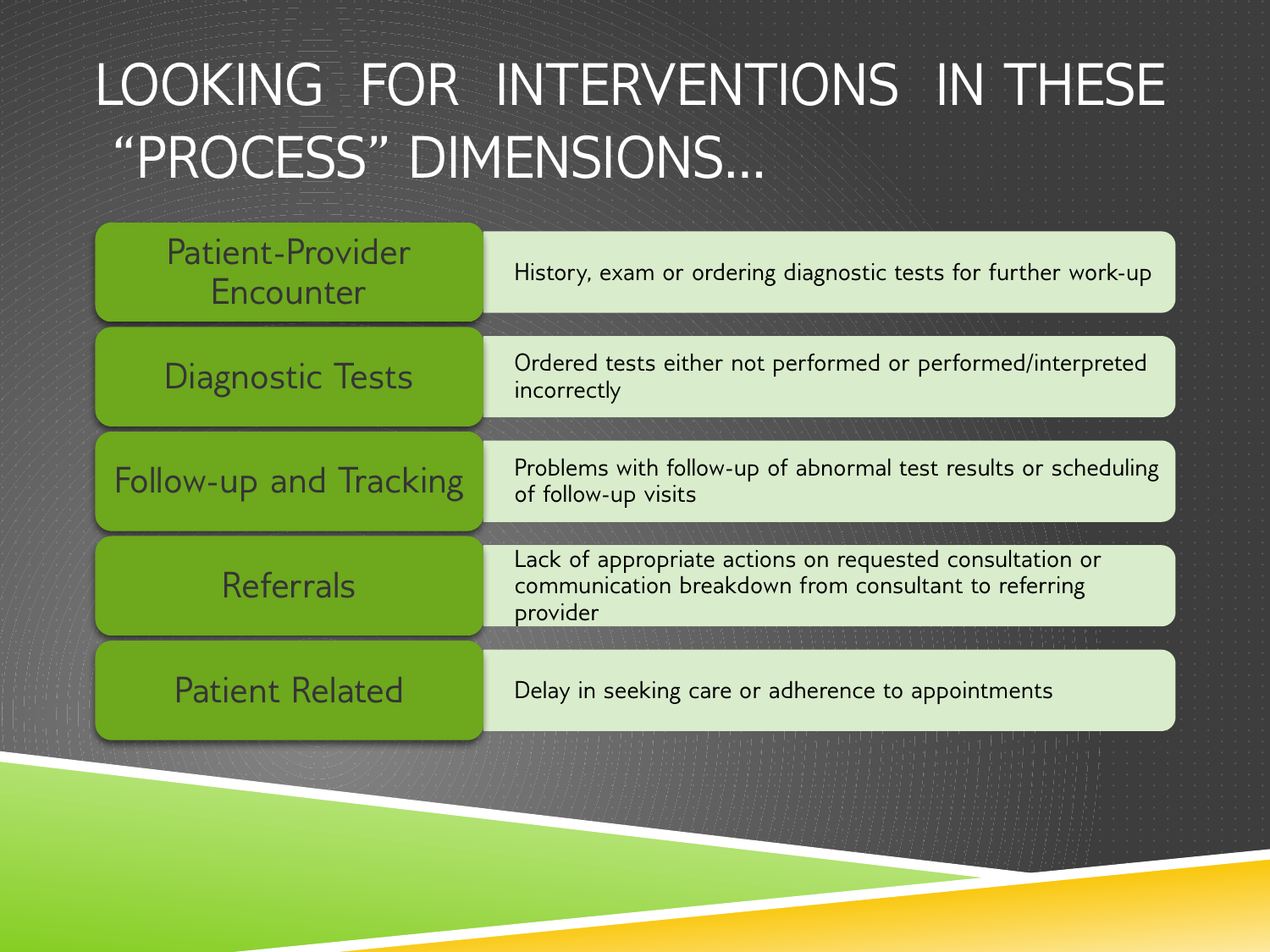

# LOOKING  FOR  INTERVENTIONS  IN THESE  “PROCESS” DIMENSIONS…
Patient-Provider Encounter
History, exam or ordering diagnostic tests for further work-up
Diagnostic Tests
Ordered tests either not performed or performed/interpreted incorrectly
Follow-up and Tracking
Problems with follow-up of abnormal test results or scheduling of follow-up visits
Referrals
Lack of appropriate actions on requested consultation or communication breakdown from consultant to referring provider
Patient Related
Delay in seeking care or adherence to appointments